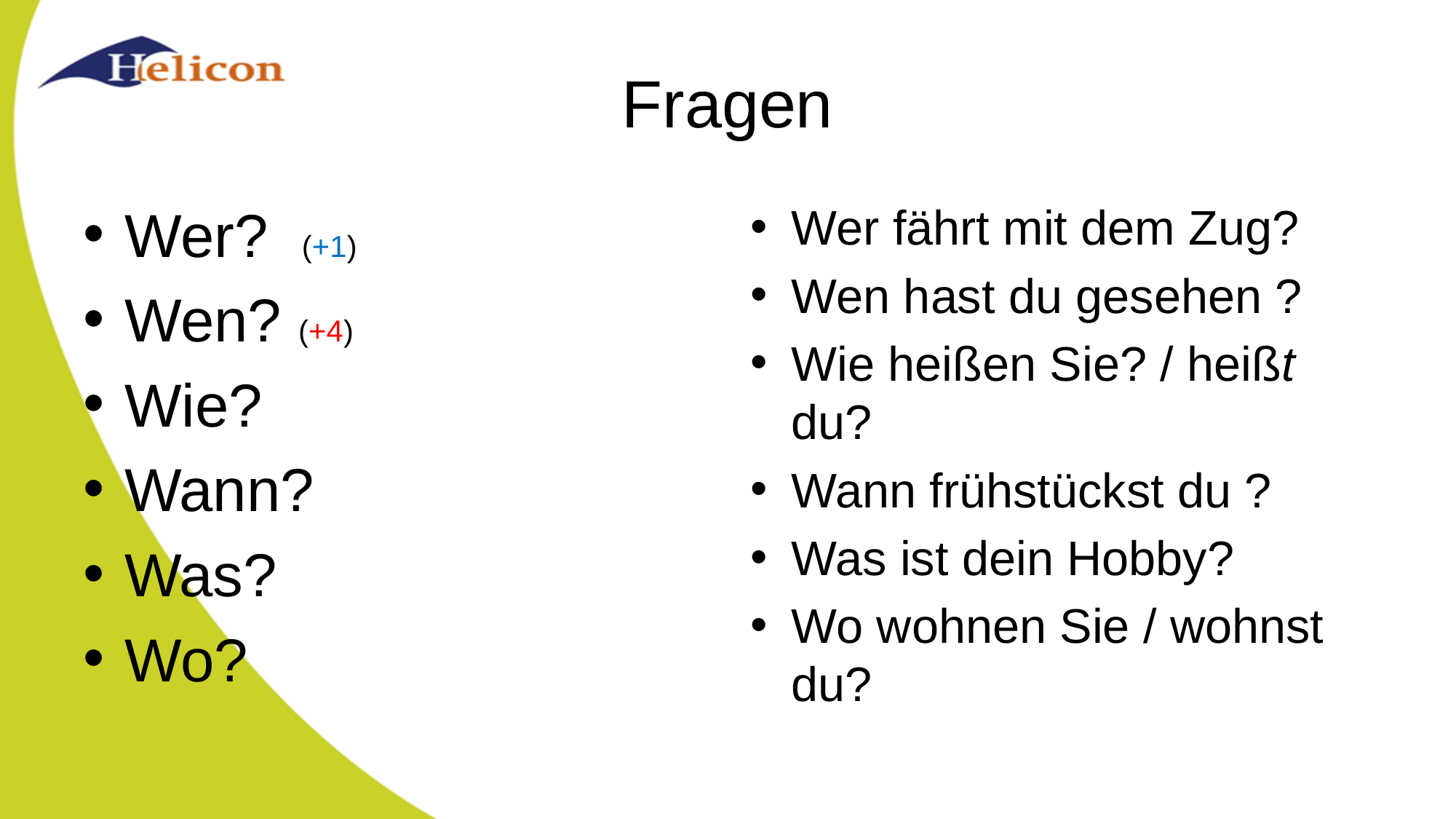

# Fragen
Wer?  (+1)
Wen? (+4)
Wie?
Wann?
Was?
Wo?
Wer fährt mit dem Zug?
Wen hast du gesehen ?
Wie heißen Sie? / heißt du?
Wann frühstückst du ?
Was ist dein Hobby?
Wo wohnen Sie / wohnst du?